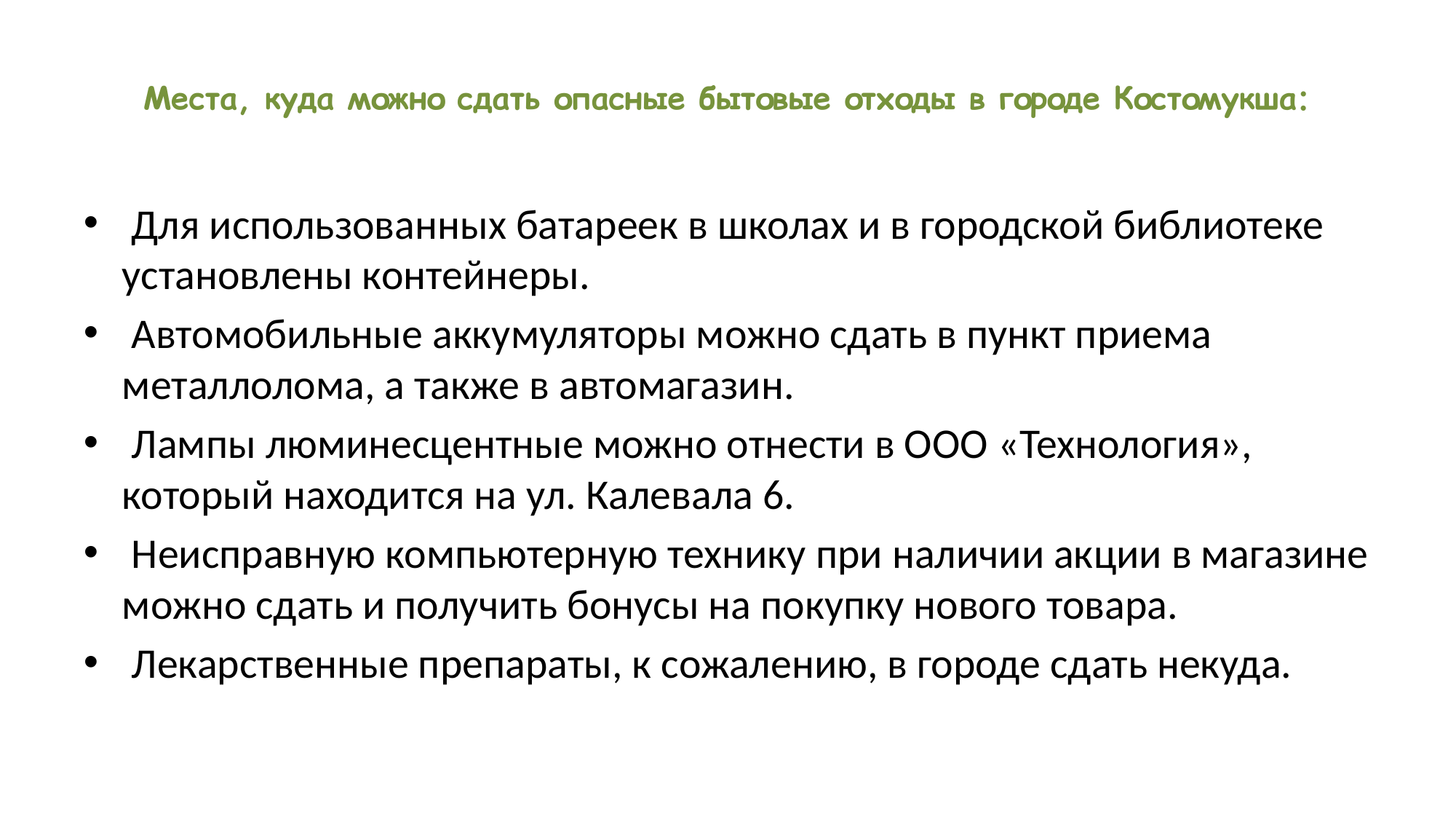

# Места, куда можно сдать опасные бытовые отходы в городе Костомукша:
 Для использованных батареек в школах и в городской библиотеке установлены контейнеры.
 Автомобильные аккумуляторы можно сдать в пункт приема металлолома, а также в автомагазин.
 Лампы люминесцентные можно отнести в ООО «Технология», который находится на ул. Калевала 6.
 Неисправную компьютерную технику при наличии акции в магазине можно сдать и получить бонусы на покупку нового товара.
 Лекарственные препараты, к сожалению, в городе сдать некуда.